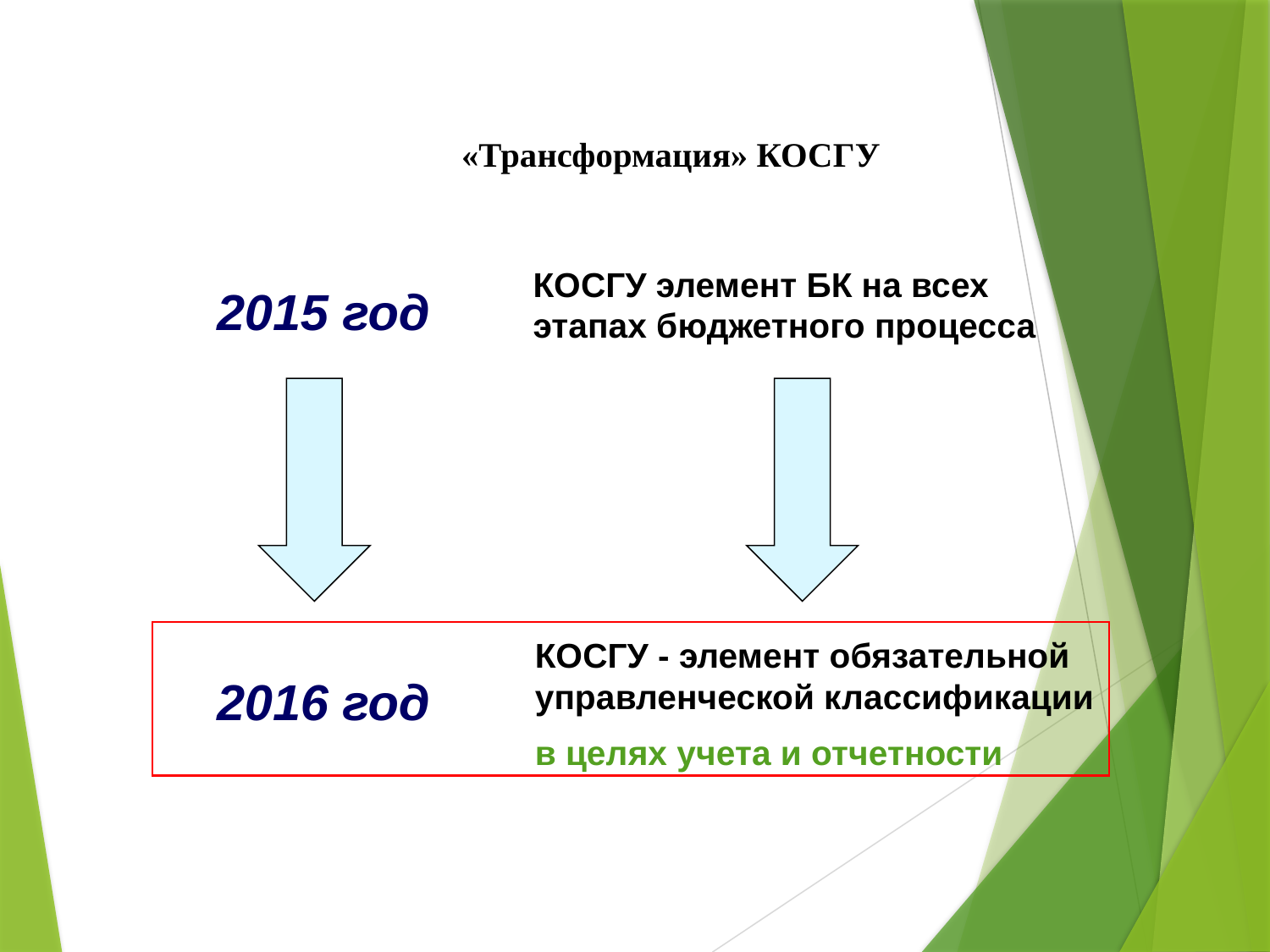

«Трансформация» КОСГУ
КОСГУ элемент БК на всех этапах бюджетного процесса
2015 год

КОСГУ - элемент обязательной
управленческой классификации
в целях учета и отчетности
2016 год